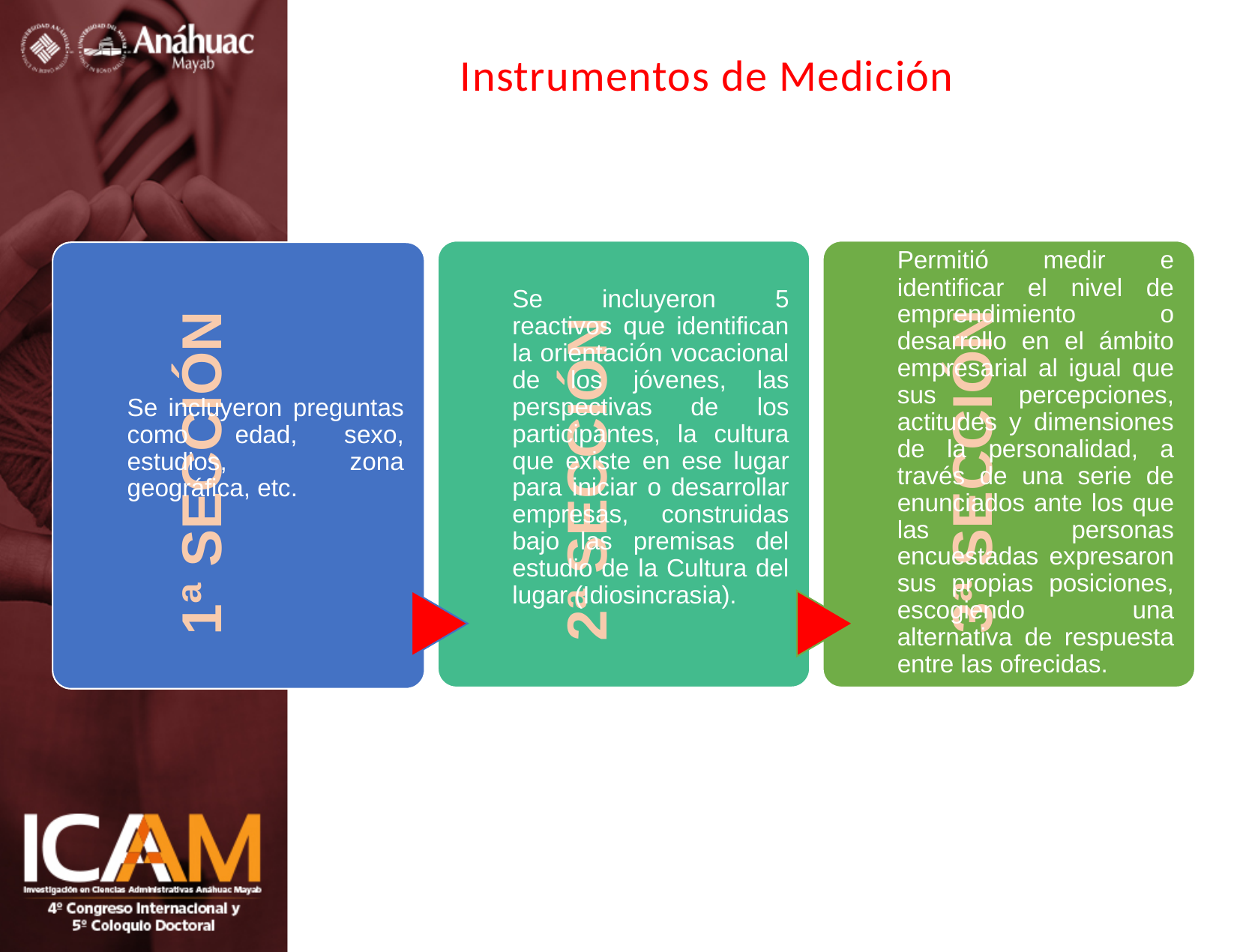

Instrumentos de Medición
1ª SECCIÓN

Se incluyeron preguntas como edad, sexo, estudios, zona geográfica, etc.
2ª SECCIÓN

Se incluyeron 5 reactivos que identifican la orientación vocacional de los jóvenes, las perspectivas de los participantes, la cultura que existe en ese lugar para iniciar o desarrollar empresas, construidas bajo las premisas del estudio de la Cultura del lugar (Idiosincrasia).
3ª SECCIÓN
Permitió medir e identificar el nivel de emprendimiento o desarrollo en el ámbito empresarial al igual que sus percepciones, actitudes y dimensiones de la personalidad, a través de una serie de enunciados ante los que las personas encuestadas expresaron sus propias posiciones, escogiendo una alternativa de respuesta entre las ofrecidas.